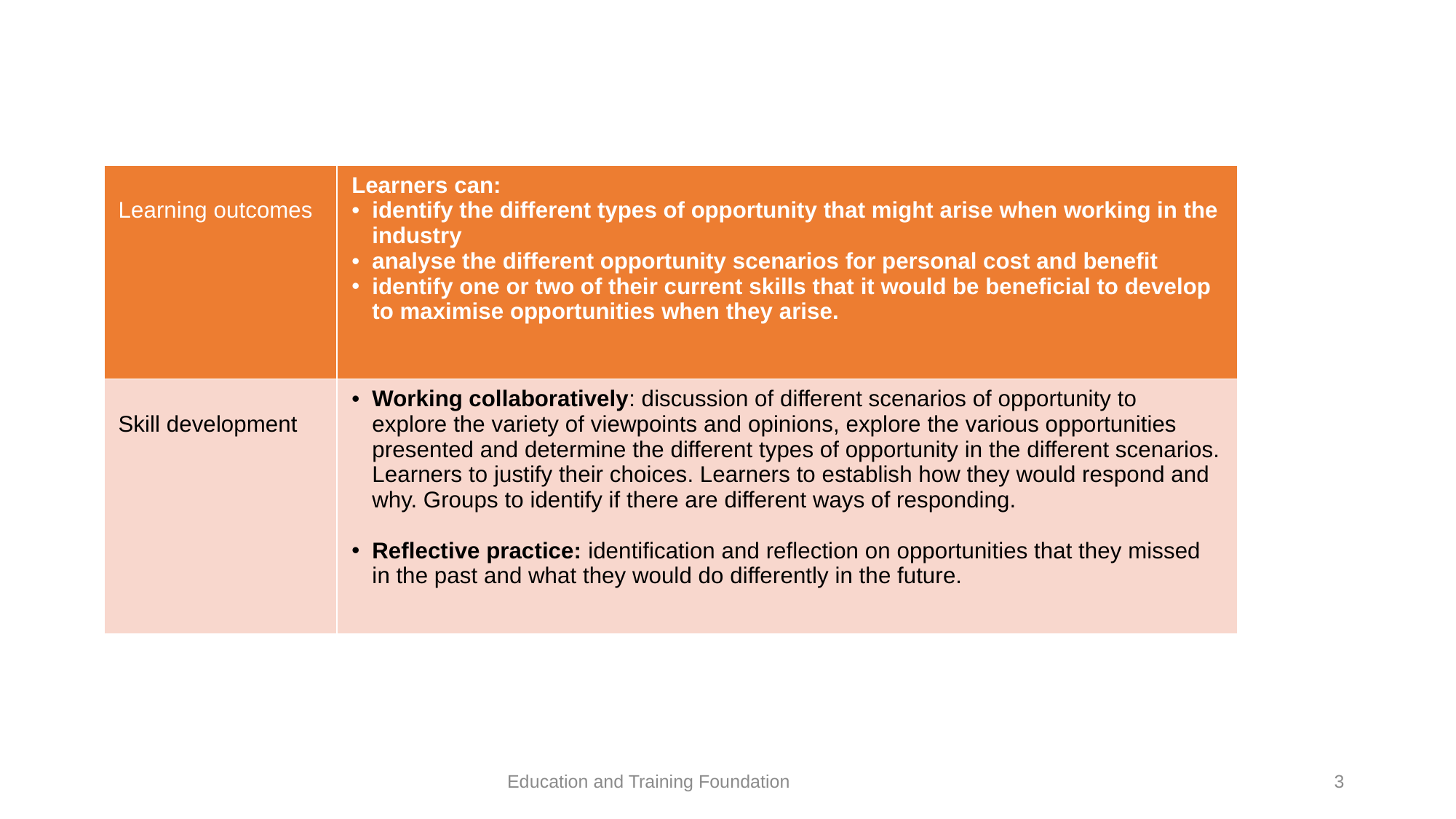

#
| Learning outcomes | Learners can: identify the different types of opportunity that might arise when working in the industry analyse the different opportunity scenarios for personal cost and benefit identify one or two of their current skills that it would be beneficial to develop to maximise opportunities when they arise. |
| --- | --- |
| Skill development | Working collaboratively: discussion of different scenarios of opportunity to explore the variety of viewpoints and opinions, explore the various opportunities presented and determine the different types of opportunity in the different scenarios. Learners to justify their choices. Learners to establish how they would respond and why. Groups to identify if there are different ways of responding. Reflective practice: identification and reflection on opportunities that they missed in the past and what they would do differently in the future. |
3
Education and Training Foundation